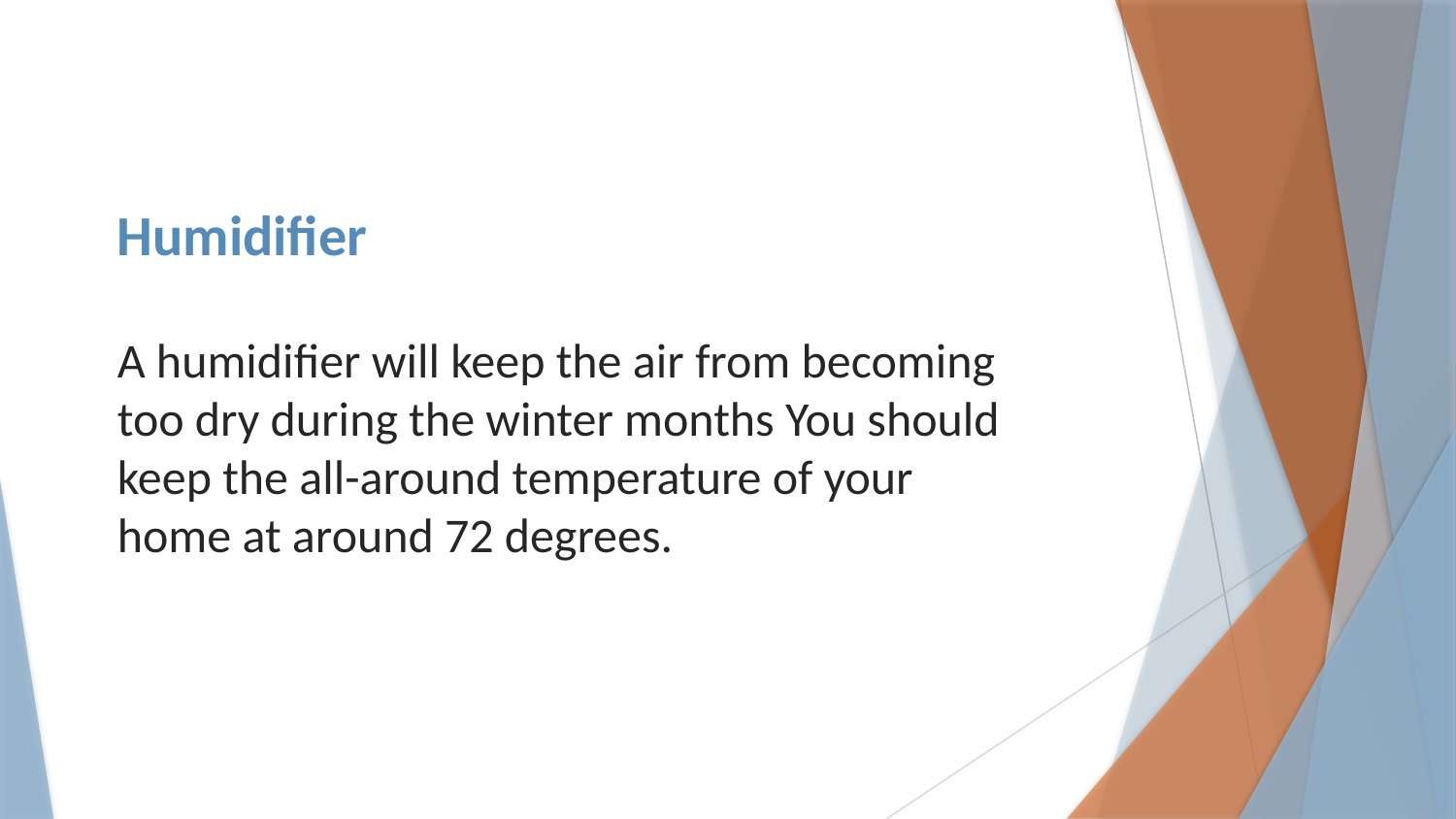

# Humidifier
A humidifier will keep the air from becoming too dry during the winter months You should keep the all-around temperature of your home at around 72 degrees.